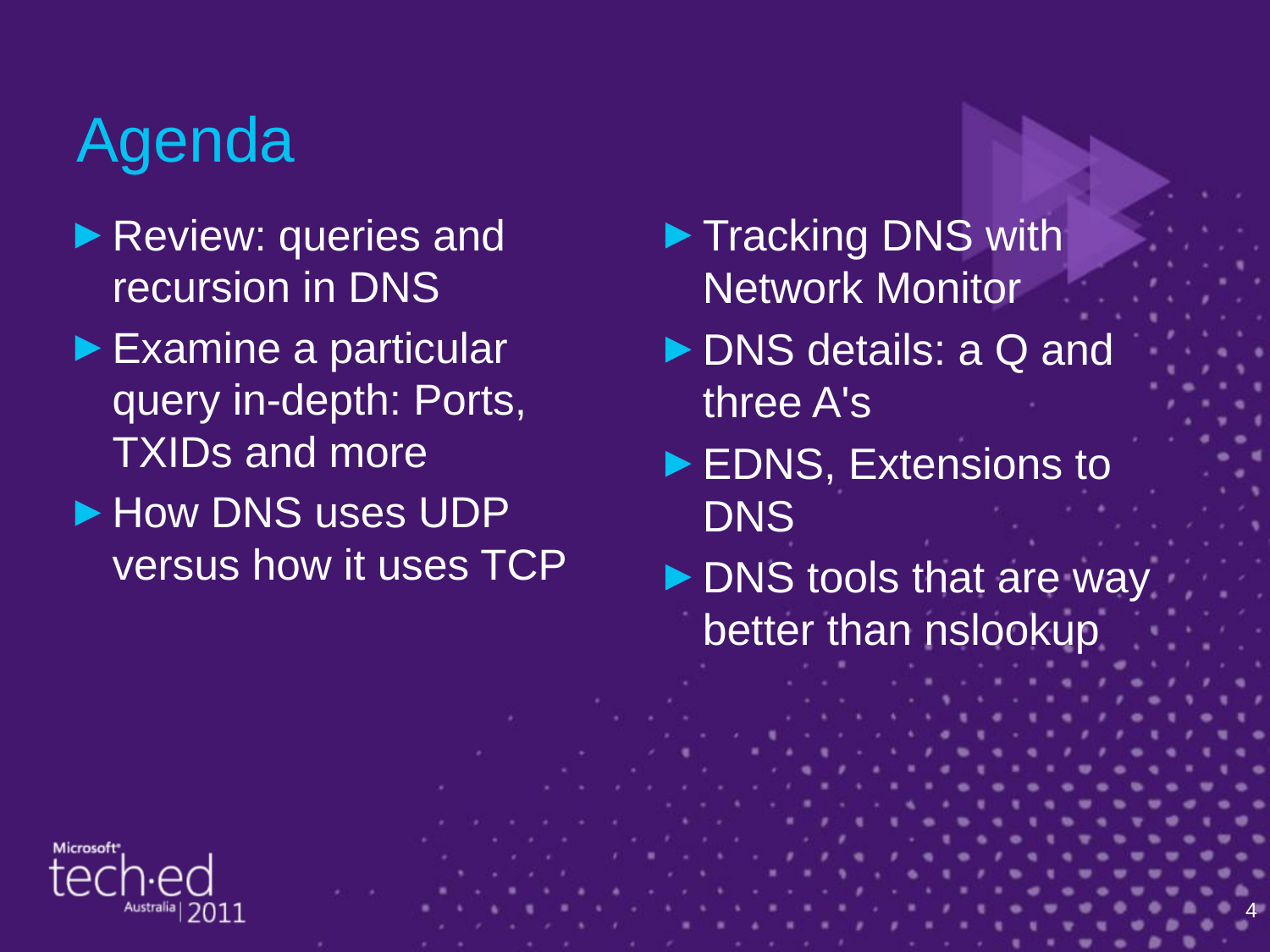

# Agenda
Review: queries and recursion in DNS
Examine a particular query in-depth: Ports, TXIDs and more
How DNS uses UDP versus how it uses TCP
Tracking DNS with Network Monitor
DNS details: a Q and three A's
EDNS, Extensions to DNS
DNS tools that are way better than nslookup
4